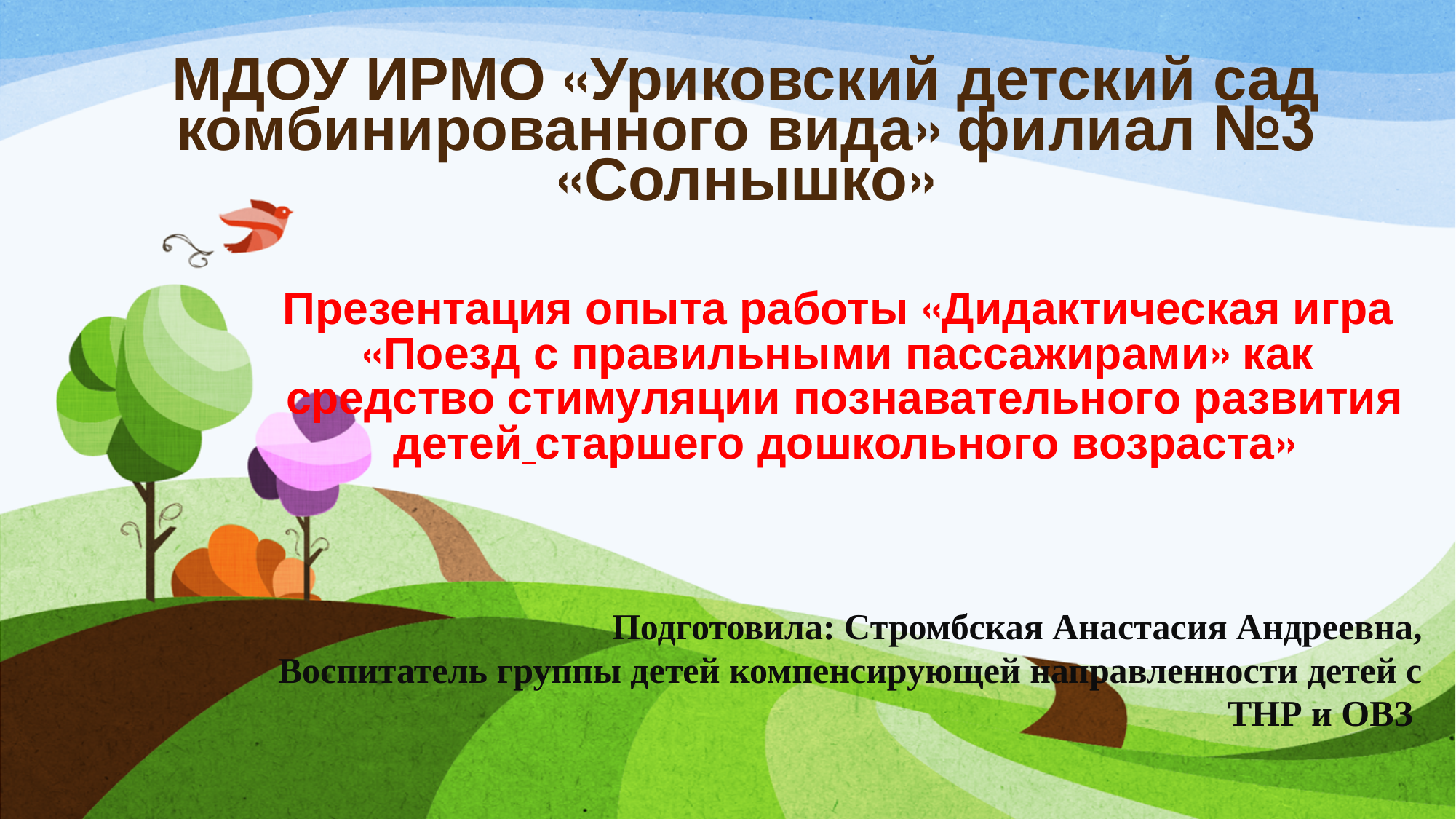

# МДОУ ИРМО «Уриковский детский сад комбинированного вида» филиал №3 «Солнышко»
Презентация опыта работы «Дидактическая игра
«Поезд с правильными пассажирами» как  средство стимуляции познавательного развития детей старшего дошкольного возраста»

Подготовила: Стромбская Анастасия Андреевна,
Воспитатель группы детей компенсирующей направленности детей с ТНР и ОВЗ